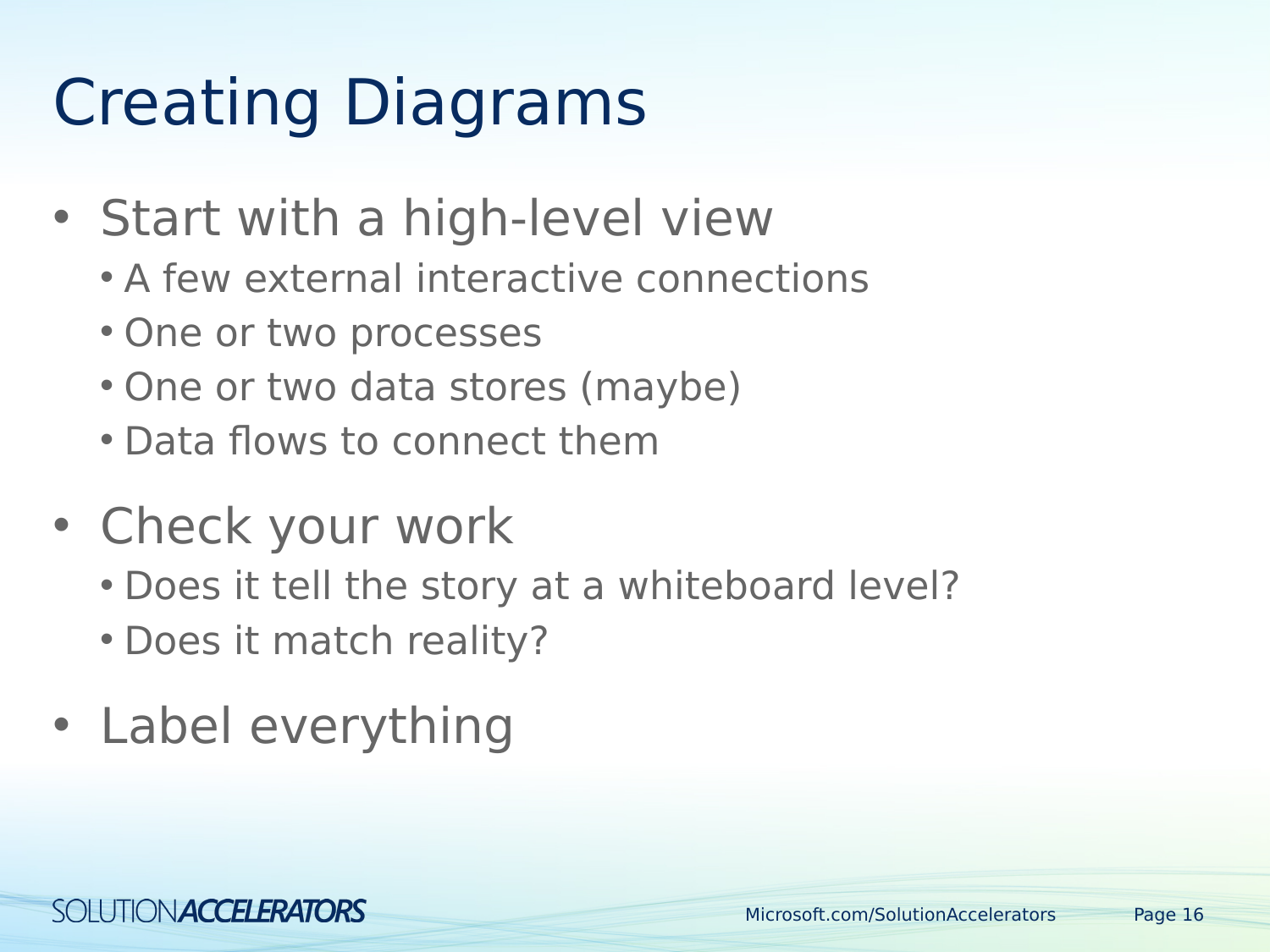

# Creating Diagrams
Start with a high-level view
A few external interactive connections
One or two processes
One or two data stores (maybe)
Data flows to connect them
Check your work
Does it tell the story at a whiteboard level?
Does it match reality?
Label everything
Microsoft.com/SolutionAccelerators
Page 16